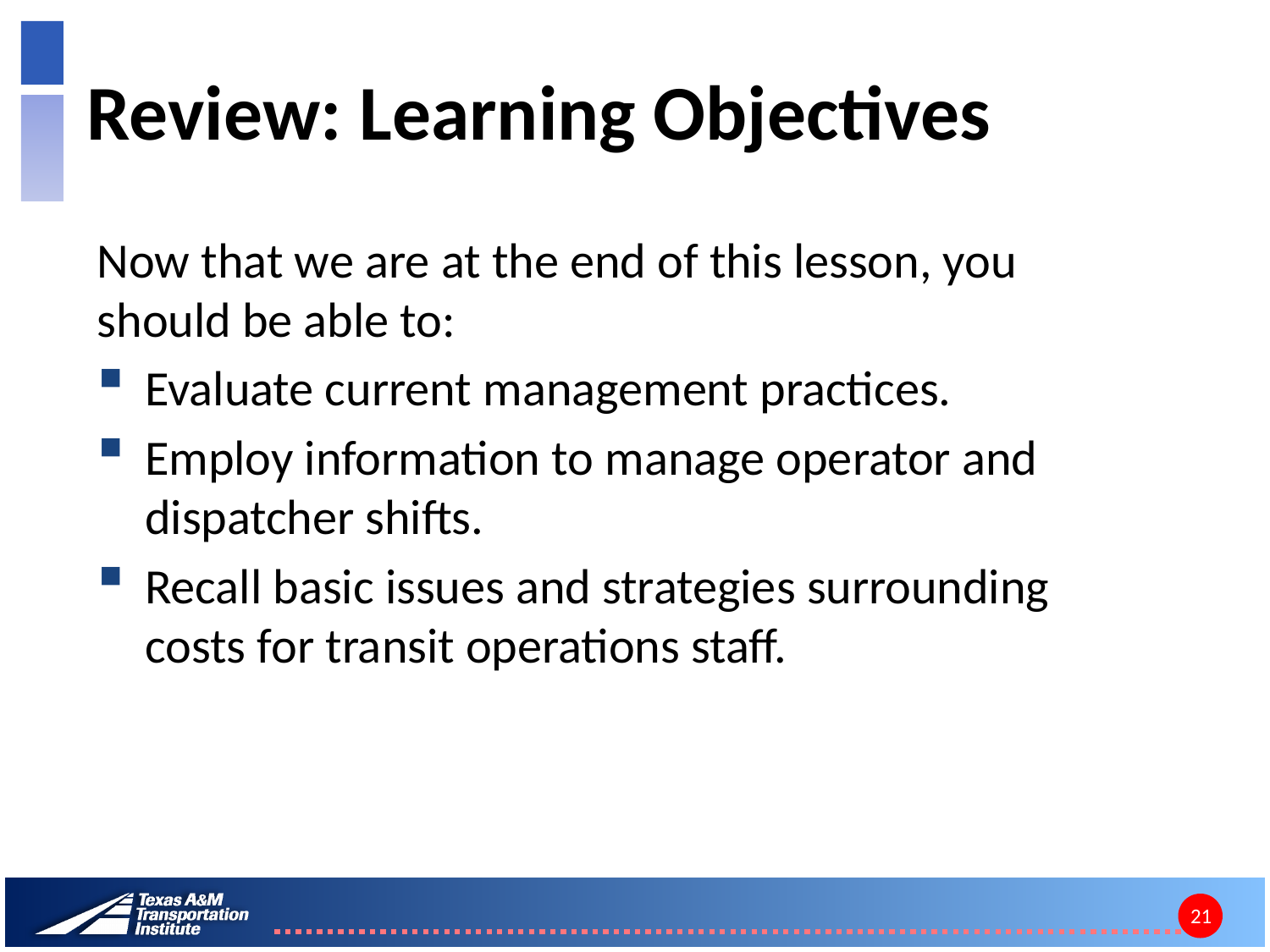

# Review: Learning Objectives
Now that we are at the end of this lesson, you should be able to:
Evaluate current management practices.
Employ information to manage operator and dispatcher shifts.
Recall basic issues and strategies surrounding costs for transit operations staff.
21